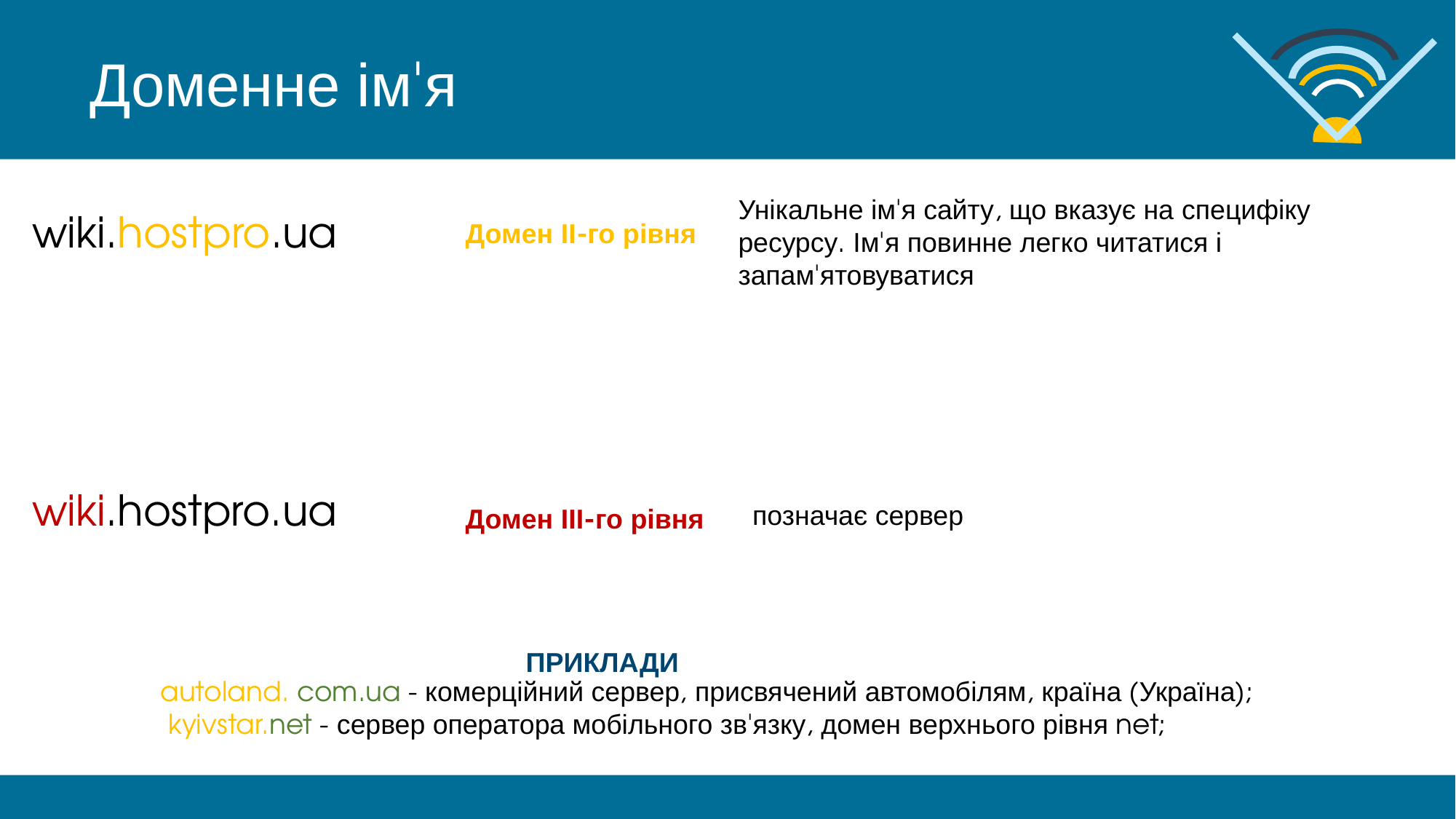

Доменне ім'я
Унікальне ім'я сайту, що вказує на специфіку ресурсу. Ім'я повинне легко читатися і запам'ятовуватися
wiki.hostpro.ua
Домен ІІ-го рівня
wiki.hostpro.ua
позначає сервер
Домен ІІІ-го рівня
ПРИКЛАДИ
autoland. com.ua - комерційний сервер, присвячений автомобілям, країна (Україна);
 kyivstar.net - сервер оператора мобільного зв'язку, домен верхнього рівня net;